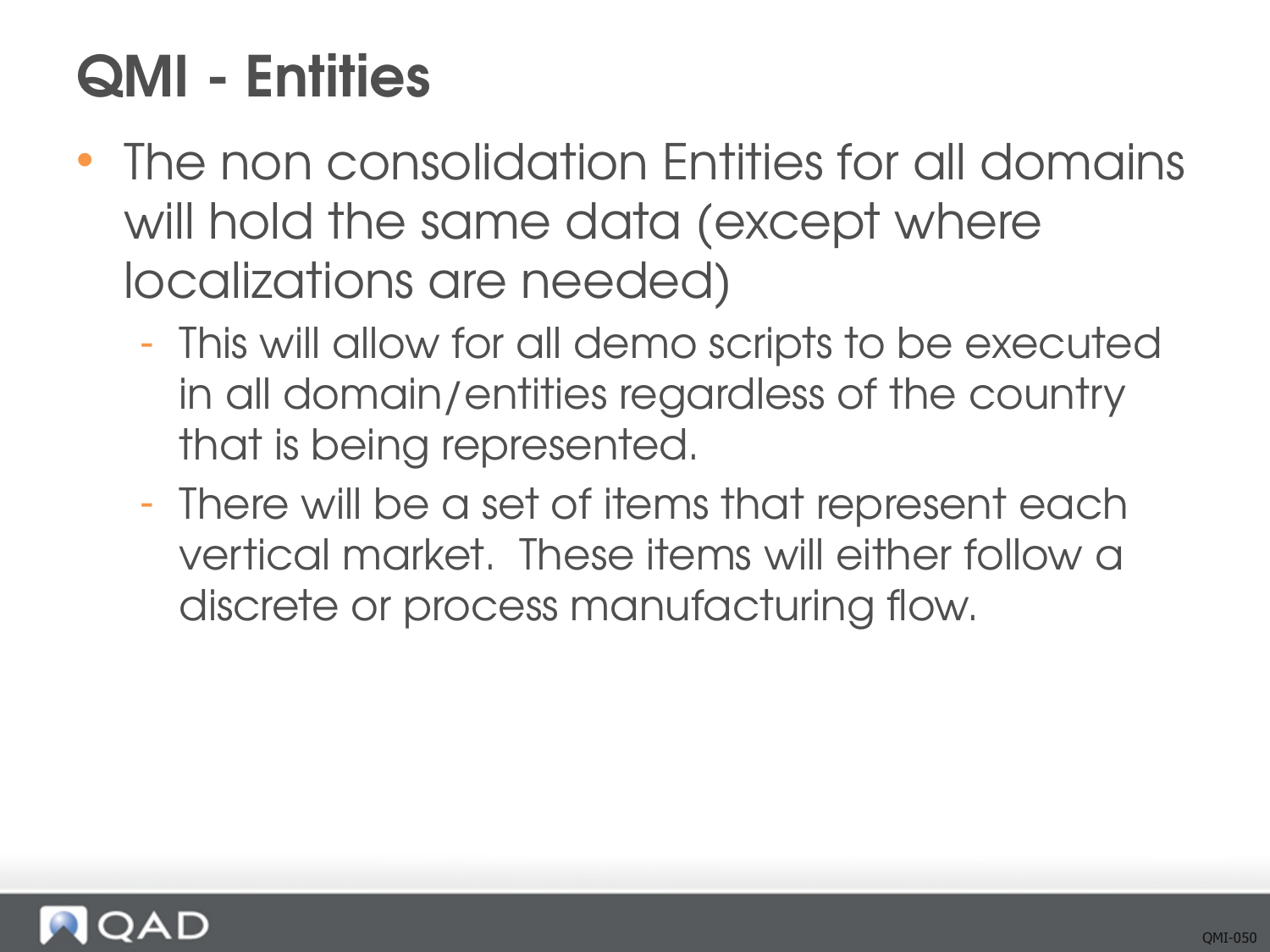

# QMI - Entities
The non consolidation Entities for all domains will hold the same data (except where localizations are needed)
This will allow for all demo scripts to be executed in all domain/entities regardless of the country that is being represented.
There will be a set of items that represent each vertical market.  These items will either follow a discrete or process manufacturing flow.
QMI-050